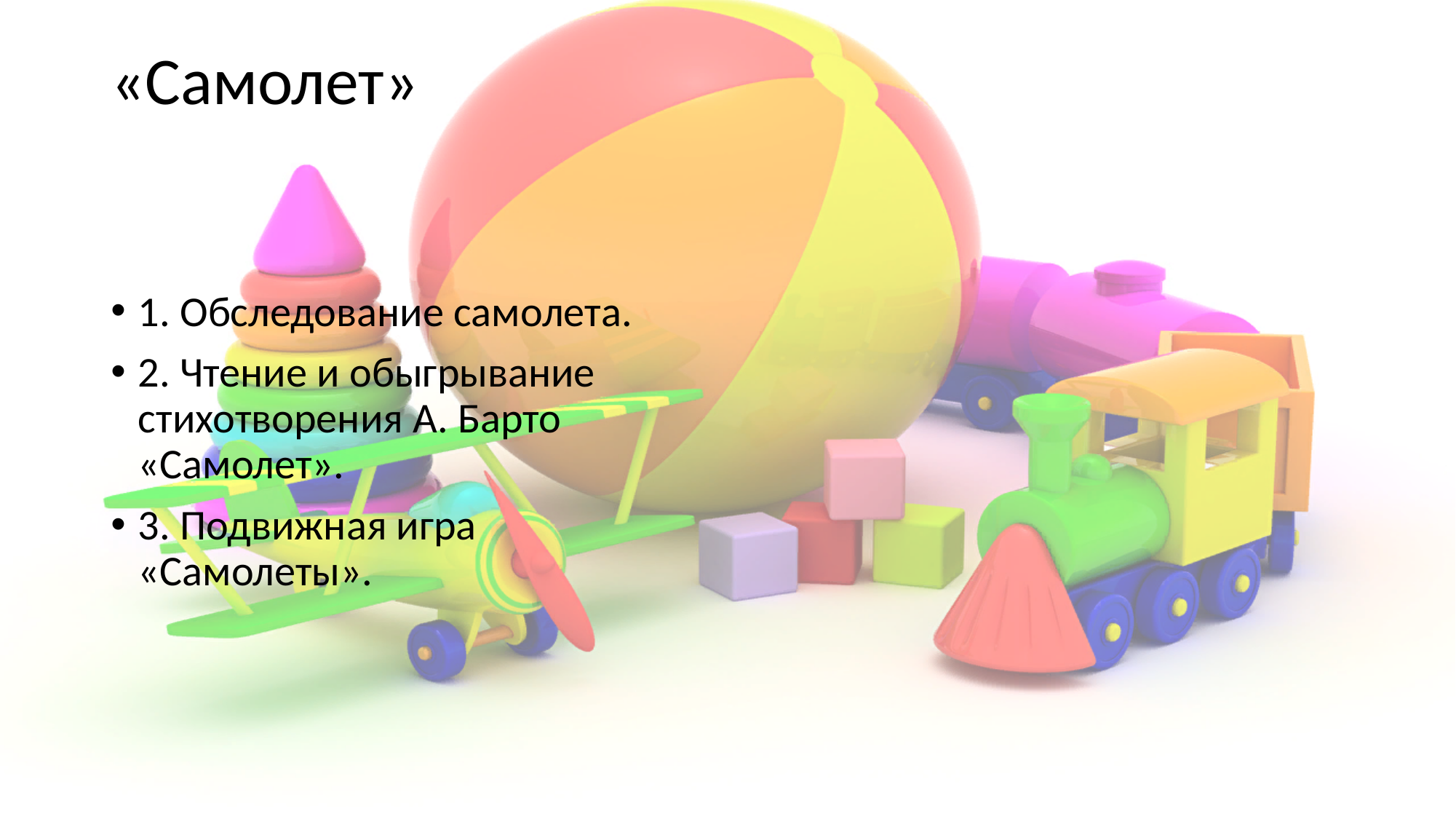

# «Самолет»

1. Обследование самолета.
2. Чтение и обыгрывание стихотворения А. Барто «Самолет».
3. Подвижная игра «Самолеты».